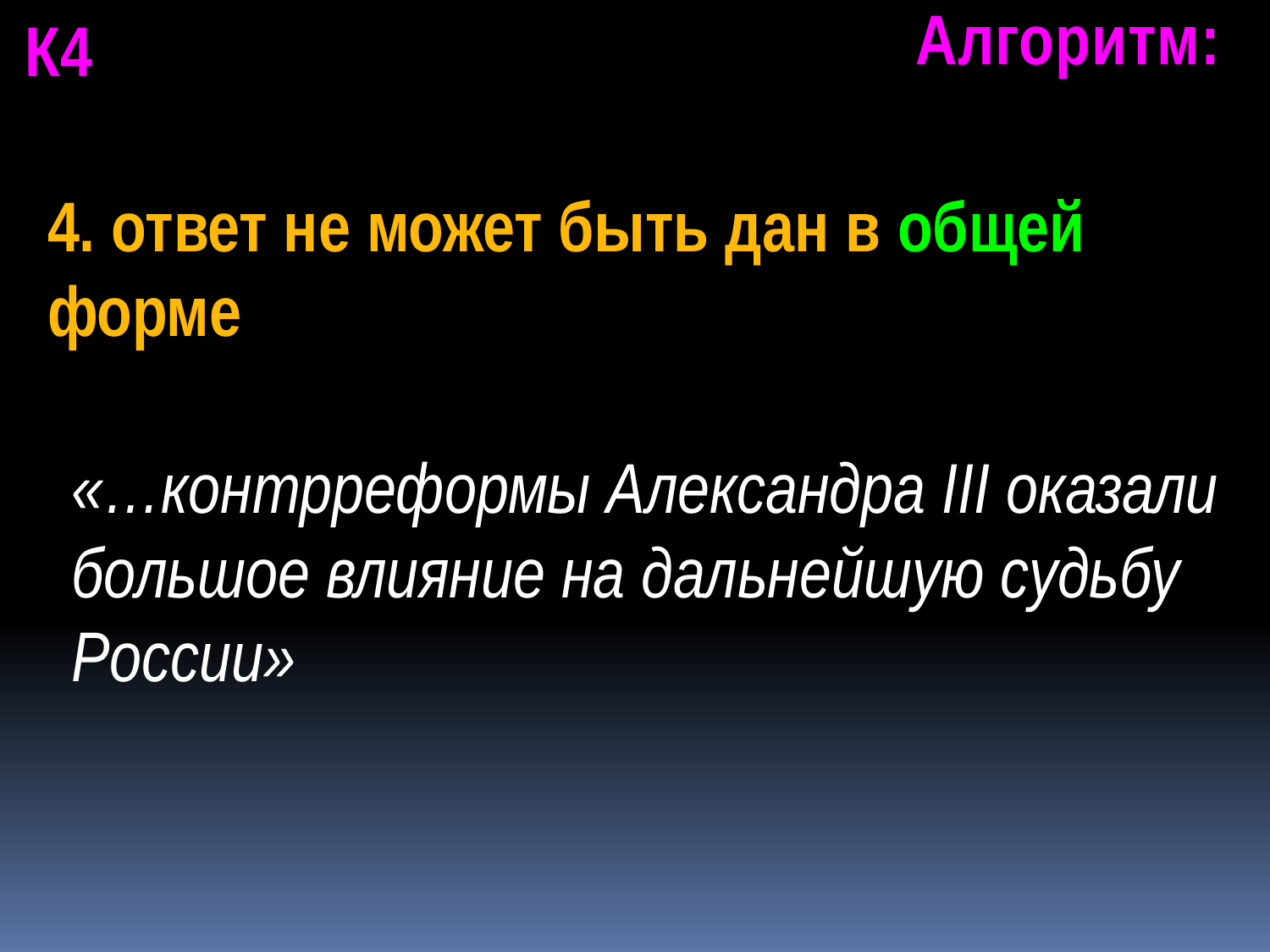

К4
Алгоритм:
4. ответ не может быть дан в общей форме
«…контрреформы Александра III оказали большое влияние на дальнейшую судьбу России»